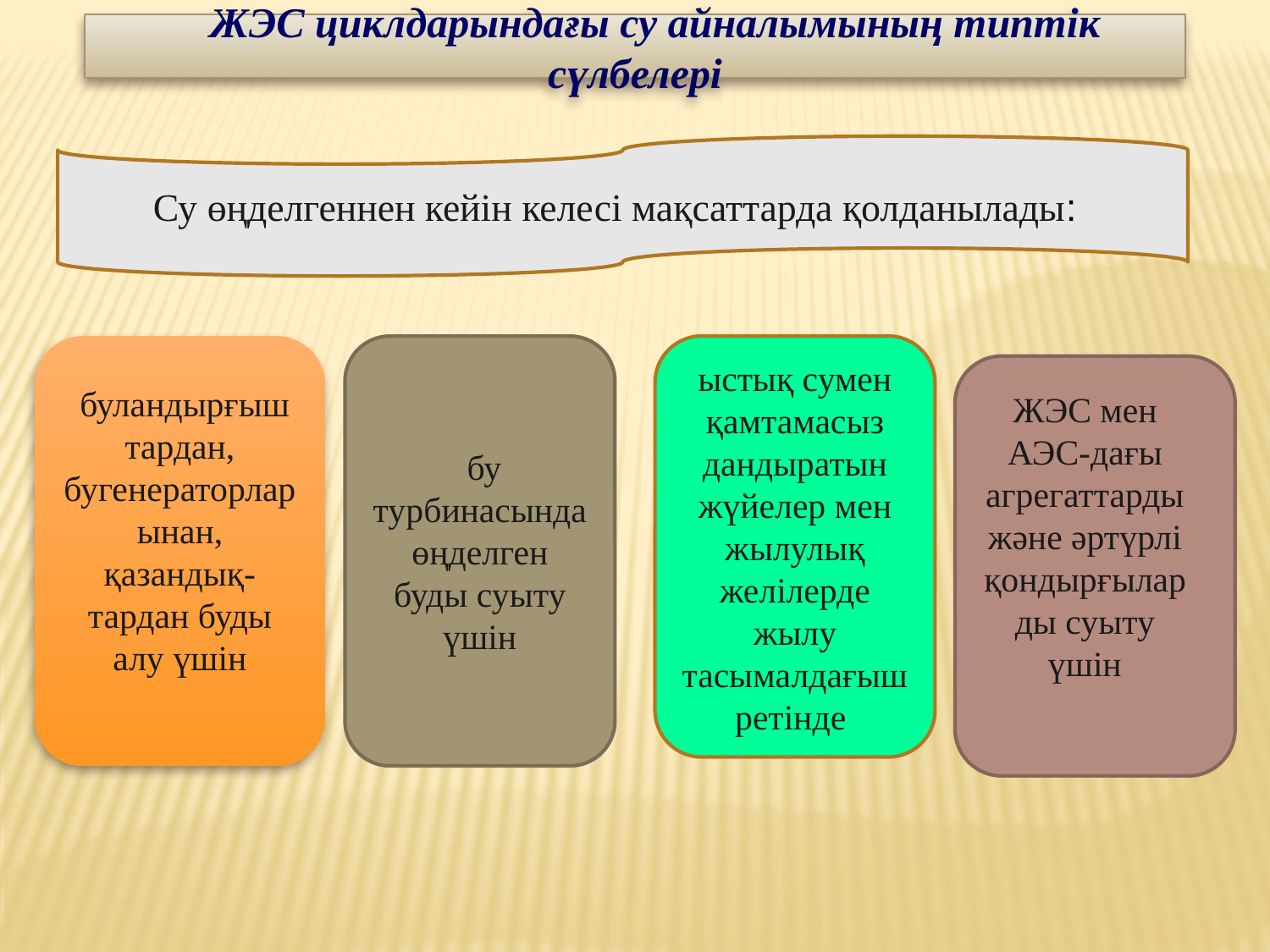

ЖЭС циклдарындағы су айналымының типтік сүлбелері

Су өңделгеннен кейін келесі мақсаттарда қолданылады:
 буландырғыш
тардан, бугенераторларынан, қазандық-тардан буды алу үшін

 бу турбинасында өңделген буды суыту үшін
ыстық сумен қамтамасыз
дандыратын жүйелер мен жылулық желілерде жылу тасымалдағыш ретінде

ЖЭС мен АЭС-дағы агрегаттарды және әртүрлі қондырғыларды суыту үшін